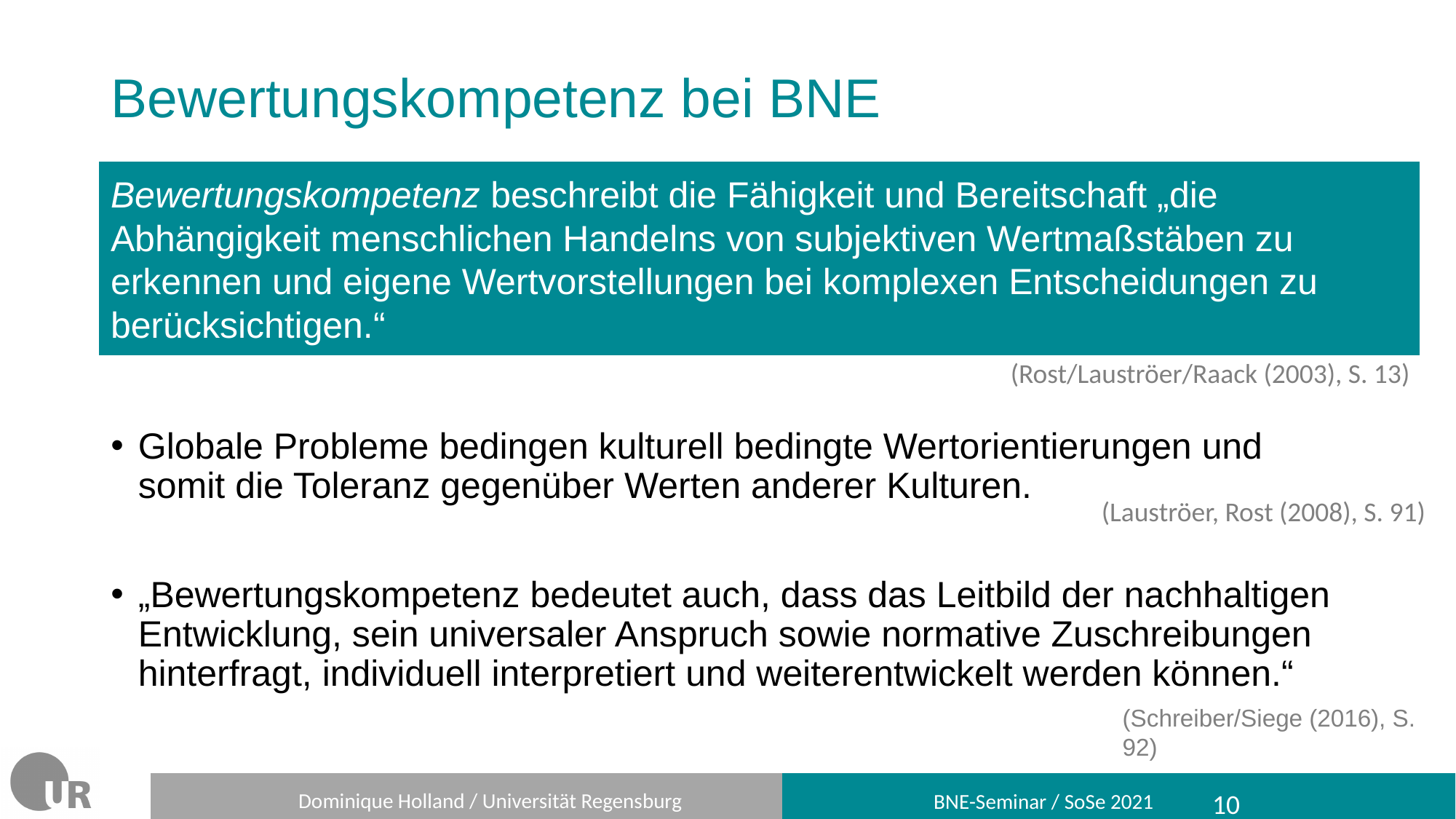

# Bewertungskompetenz bei BNE
Bewertungskompetenz beschreibt die Fähigkeit und Bereitschaft „die Abhängigkeit menschlichen Handelns von subjektiven Wertmaßstäben zu erkennen und eigene Wertvorstellungen bei komplexen Entscheidungen zu berücksichtigen.“
(Rost/Lauströer/Raack (2003), S. 13)
Globale Probleme bedingen kulturell bedingte Wertorientierungen und somit die Toleranz gegenüber Werten anderer Kulturen.

„Bewertungskompetenz bedeutet auch, dass das Leitbild der nachhaltigen Entwicklung, sein universaler Anspruch sowie normative Zuschreibungen hinterfragt, individuell interpretiert und weiterentwickelt werden können.“
(Lauströer, Rost (2008), S. 91)
(Schreiber/Siege (2016), S. 92)